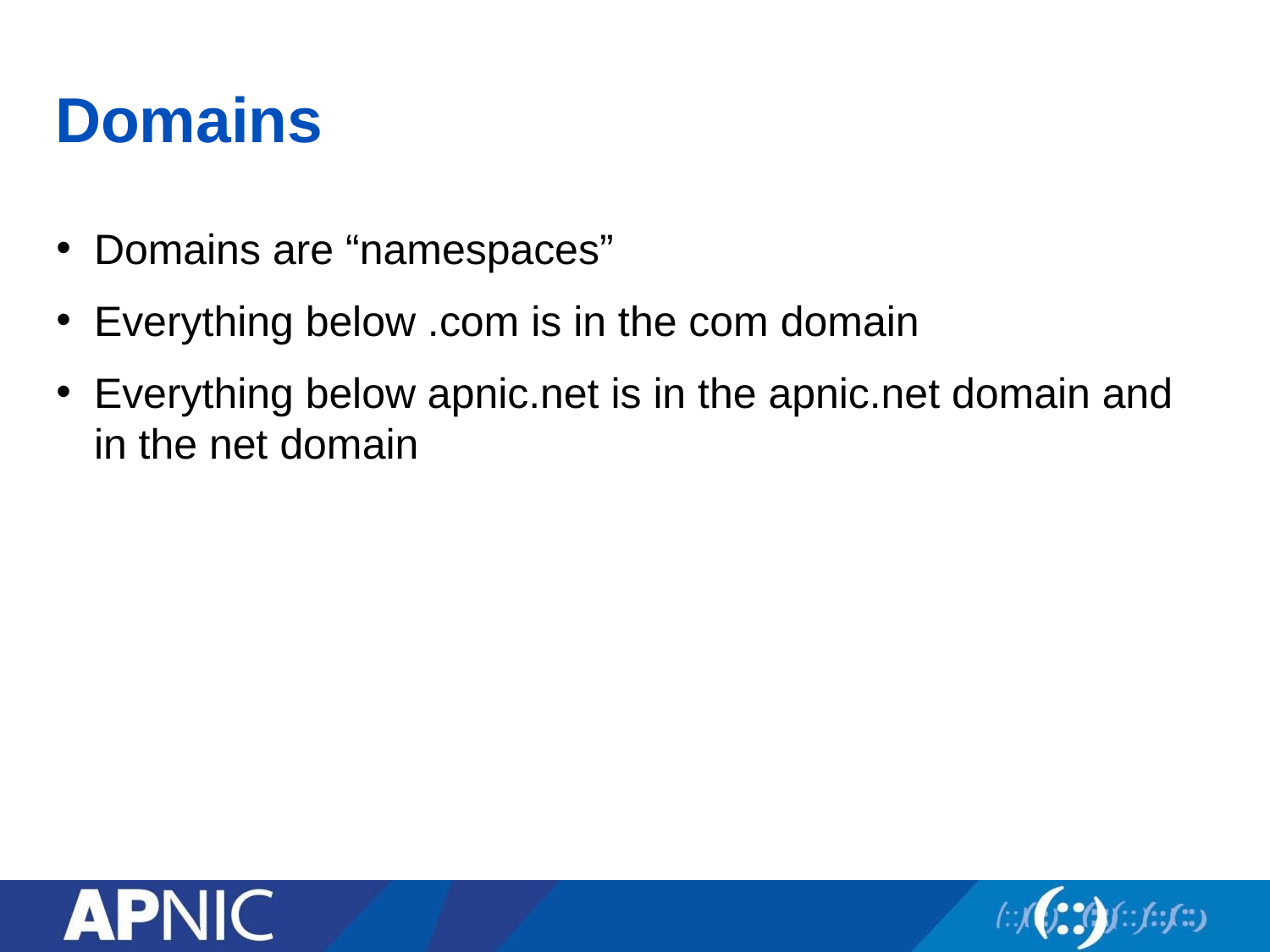

# Domains
Domains are “namespaces”
Everything below .com is in the com domain
Everything below apnic.net is in the apnic.net domain and in the net domain